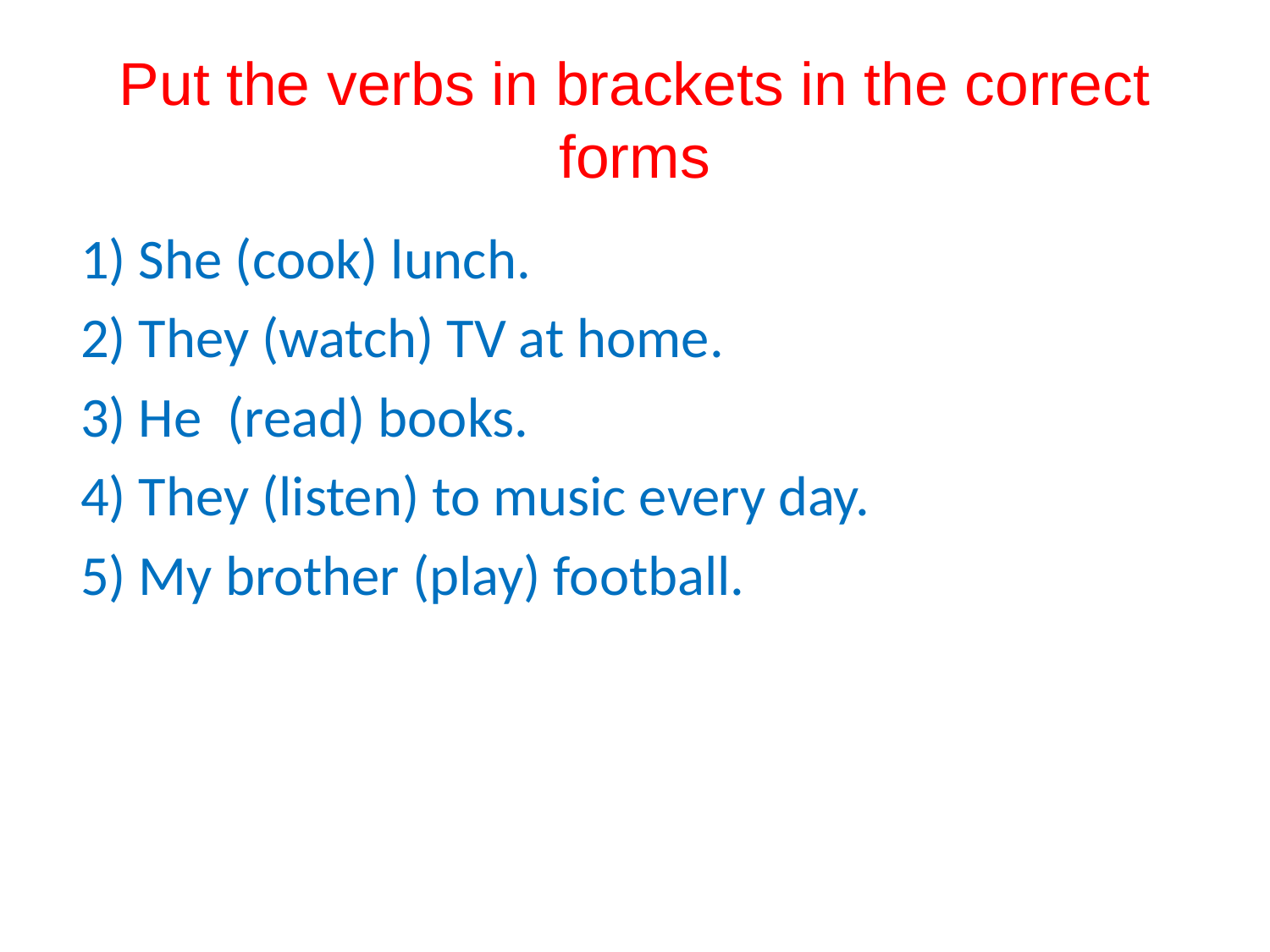

# Put the verbs in brackets in the correct forms
 1) She (cook) lunch.
 2) They (watch) TV at home.
 3) He  (read) books.
 4) They (listen) to music every day.
 5) My brother (play) football.